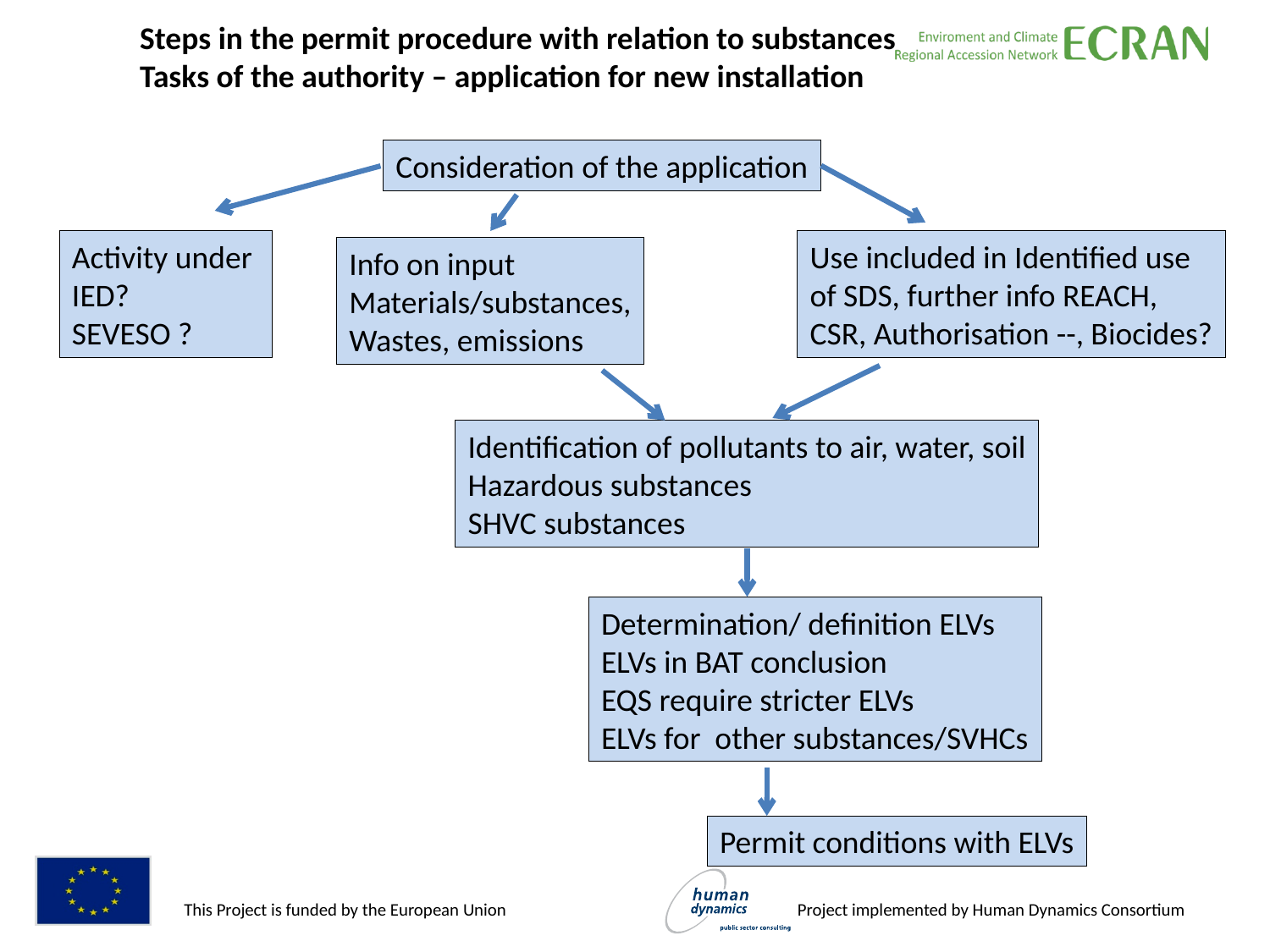

Steps in the permit procedure with relation to substances
Tasks of the authority – application for new installation
Consideration of the application

Activity under
IED?
SEVESO ?
Use included in Identified use
of SDS, further info REACH,
CSR, Authorisation --, Biocides?
Info on input
Materials/substances,
Wastes, emissions
#
Identification of pollutants to air, water, soil
Hazardous substances
SHVC substances

Determination/ definition ELVs
ELVs in BAT conclusion
EQS require stricter ELVs
ELVs for  other substances/SVHCs
Permit conditions with ELVs